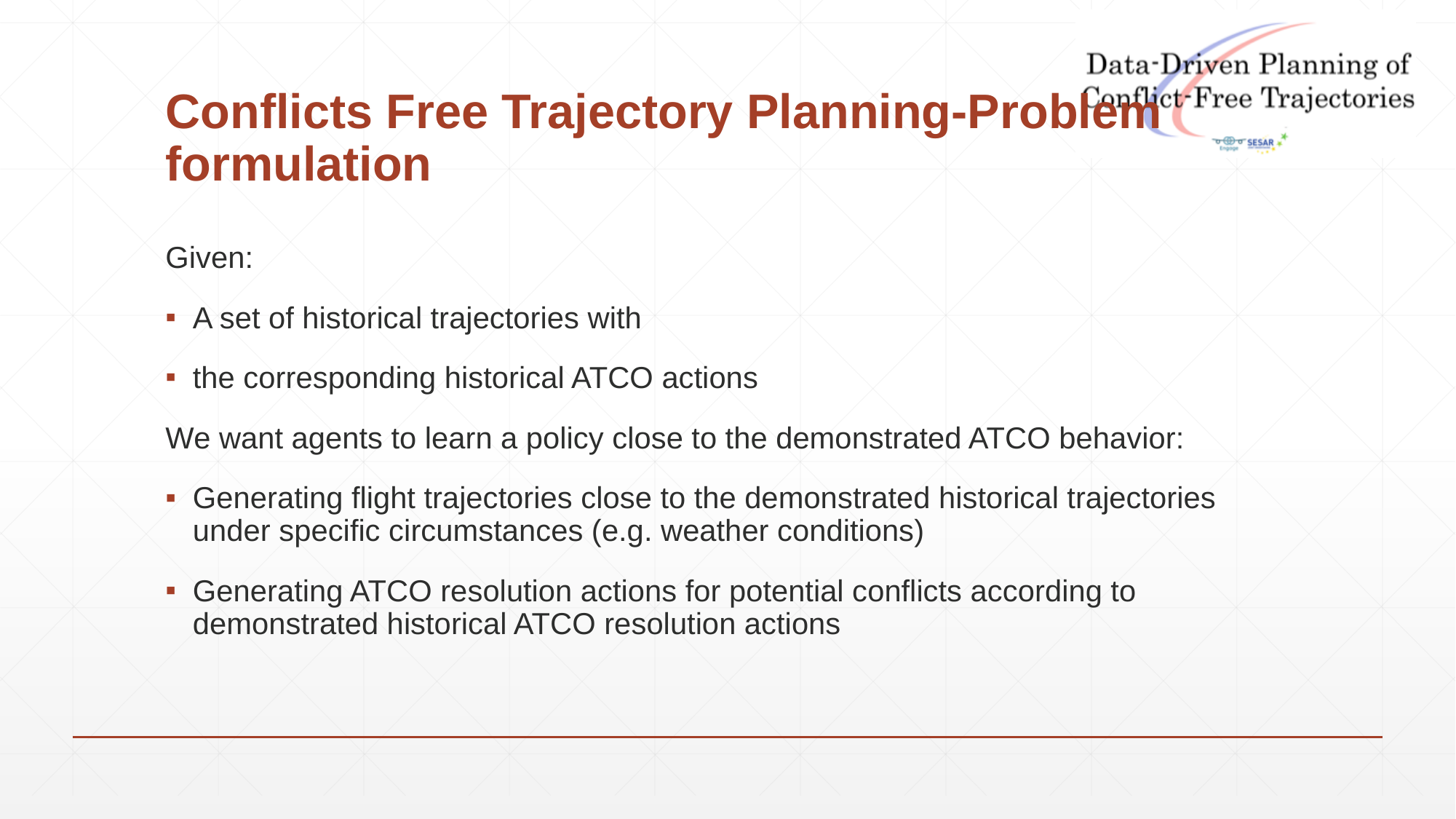

# Conflicts Free Trajectory Planning-Problem formulation
Given:
A set of historical trajectories with
the corresponding historical ATCO actions
We want agents to learn a policy close to the demonstrated ATCO behavior:
Generating flight trajectories close to the demonstrated historical trajectories under specific circumstances (e.g. weather conditions)
Generating ATCO resolution actions for potential conflicts according to demonstrated historical ATCO resolution actions